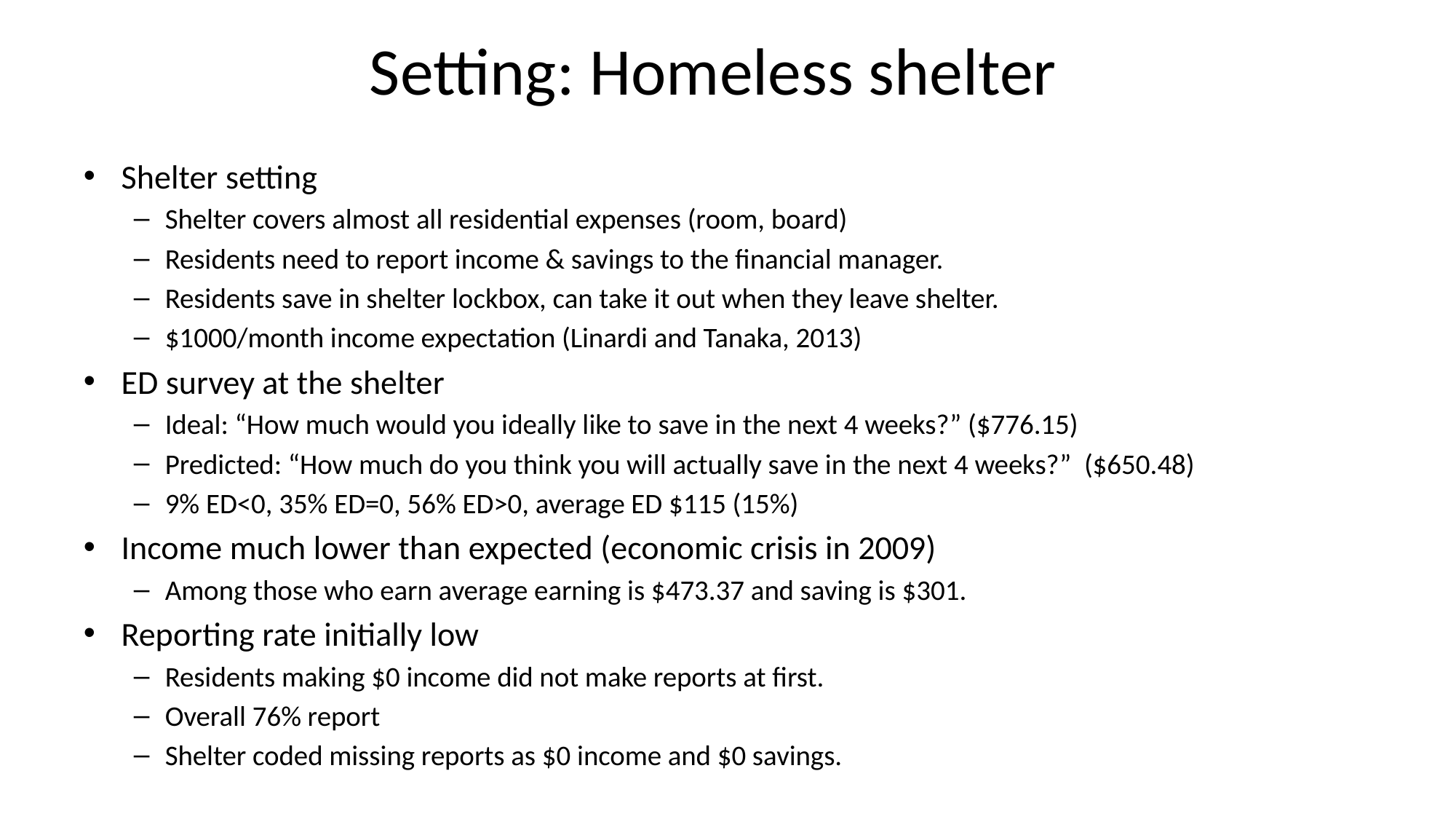

# Setting: Homeless shelter
Shelter setting
Shelter covers almost all residential expenses (room, board)
Residents need to report income & savings to the financial manager.
Residents save in shelter lockbox, can take it out when they leave shelter.
$1000/month income expectation (Linardi and Tanaka, 2013)
ED survey at the shelter
Ideal: “How much would you ideally like to save in the next 4 weeks?” ($776.15)
Predicted: “How much do you think you will actually save in the next 4 weeks?”  ($650.48)
9% ED<0, 35% ED=0, 56% ED>0, average ED $115 (15%)
Income much lower than expected (economic crisis in 2009)
Among those who earn average earning is $473.37 and saving is $301.
Reporting rate initially low
Residents making $0 income did not make reports at first.
Overall 76% report
Shelter coded missing reports as $0 income and $0 savings.